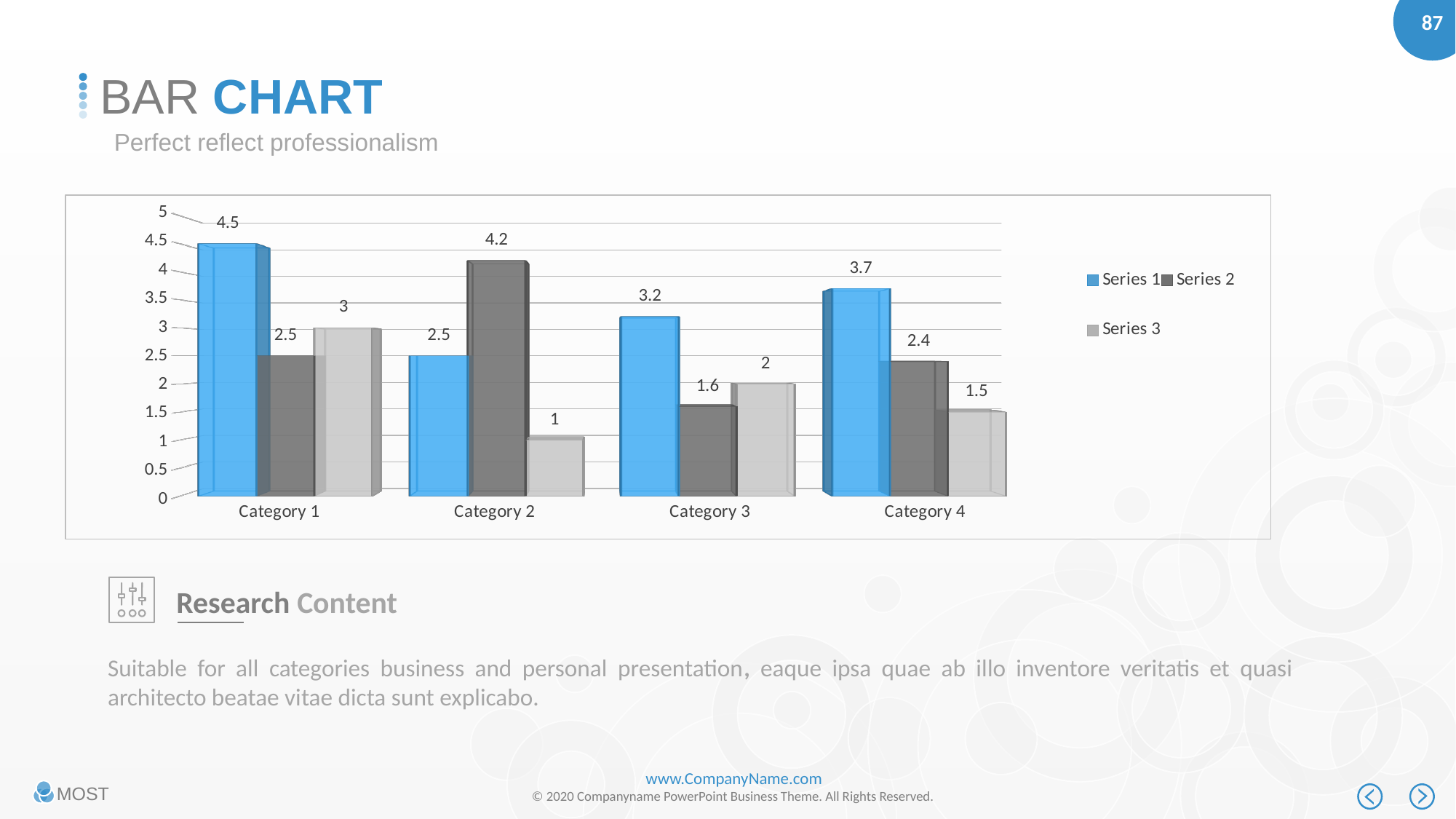

BAR CHART
Perfect reflect professionalism

[unsupported chart]

Research Content
Suitable for all categories business and personal presentation, eaque ipsa quae ab illo inventore veritatis et quasi architecto beatae vitae dicta sunt explicabo.